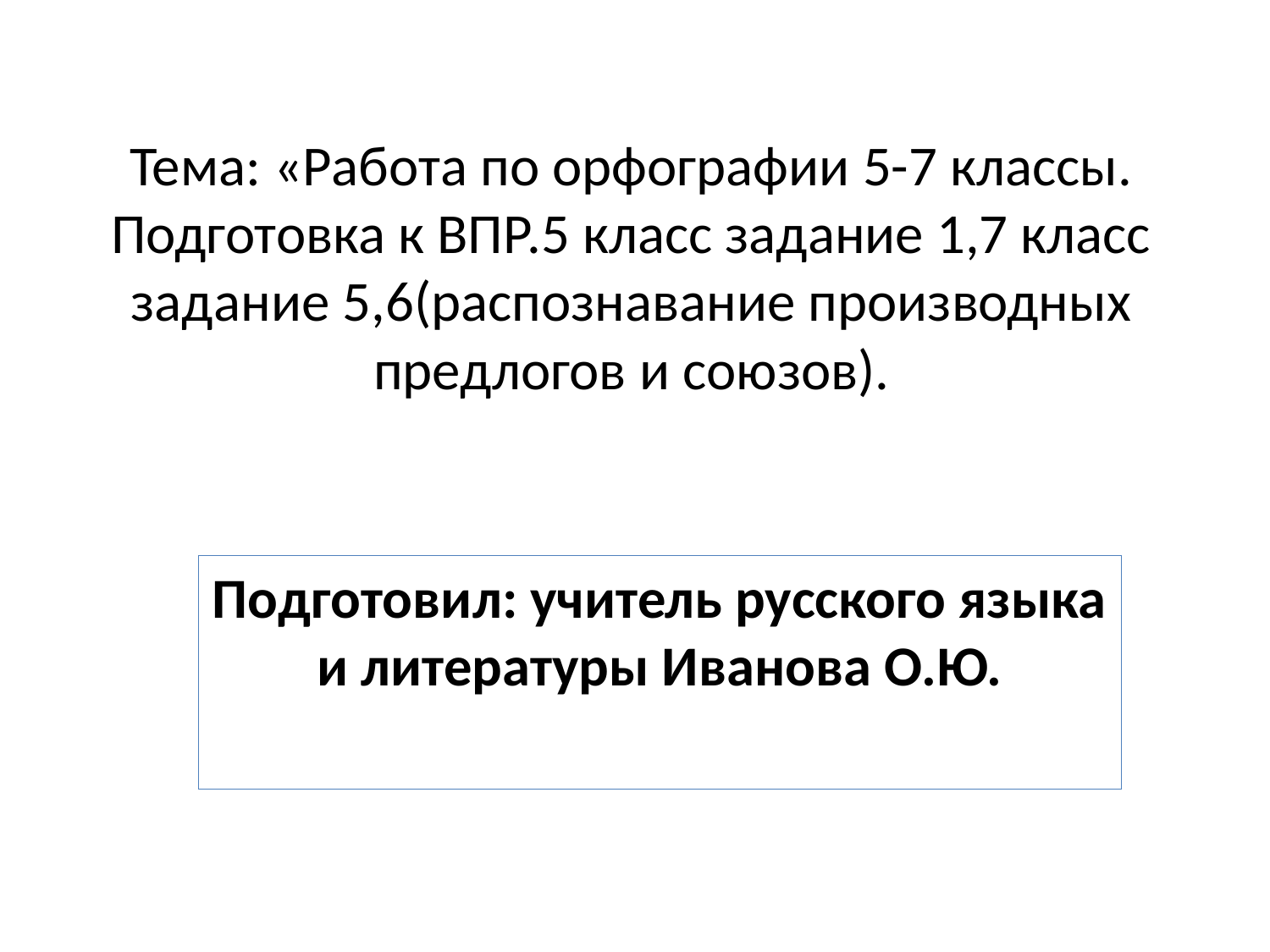

# Тема: «Работа по орфографии 5-7 классы. Подготовка к ВПР.5 класс задание 1,7 класс задание 5,6(распознавание производных предлогов и союзов).
Подготовил: учитель русского языка и литературы Иванова О.Ю.